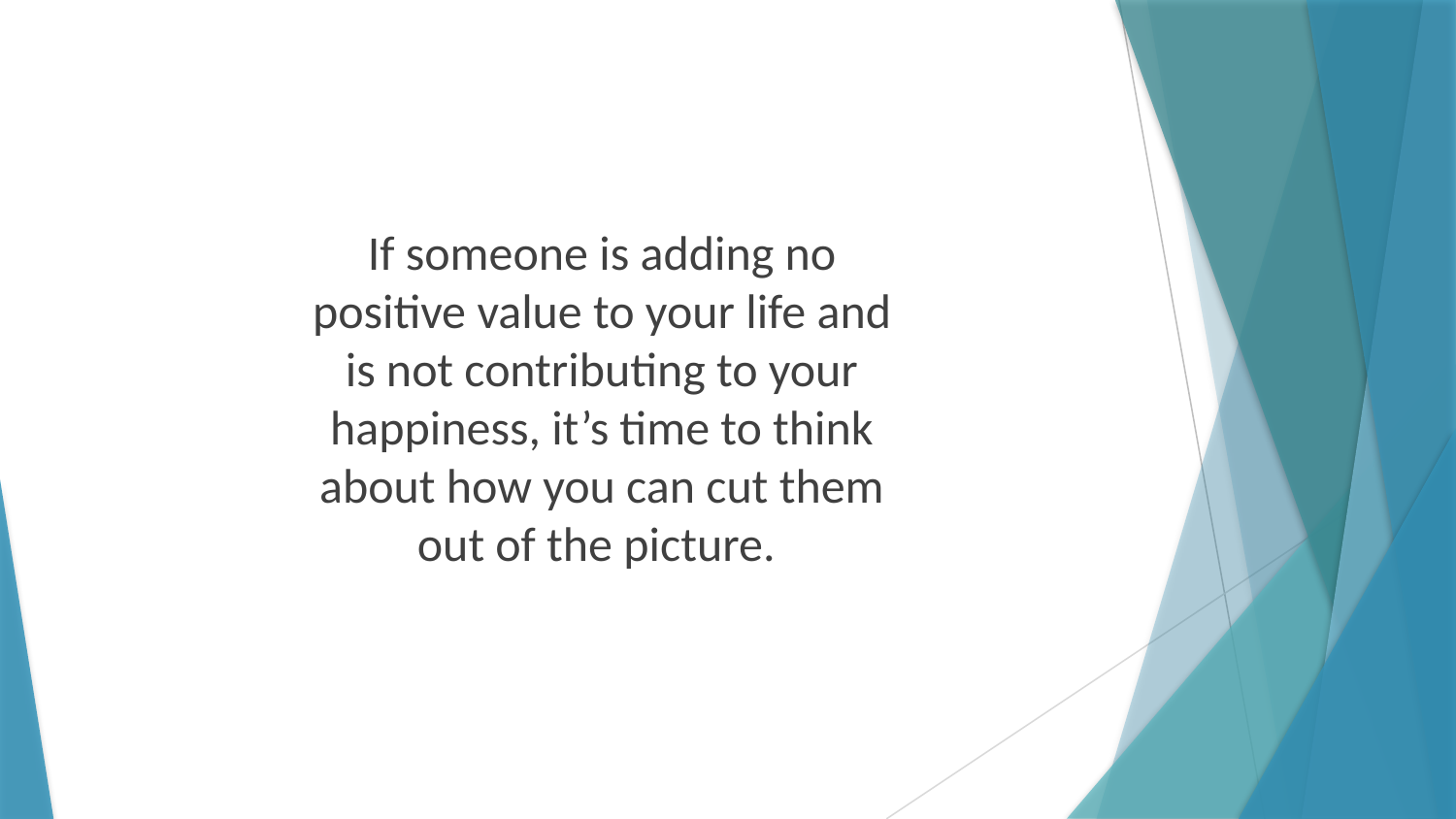

If someone is adding no positive value to your life and is not contributing to your happiness, it’s time to think about how you can cut them out of the picture.